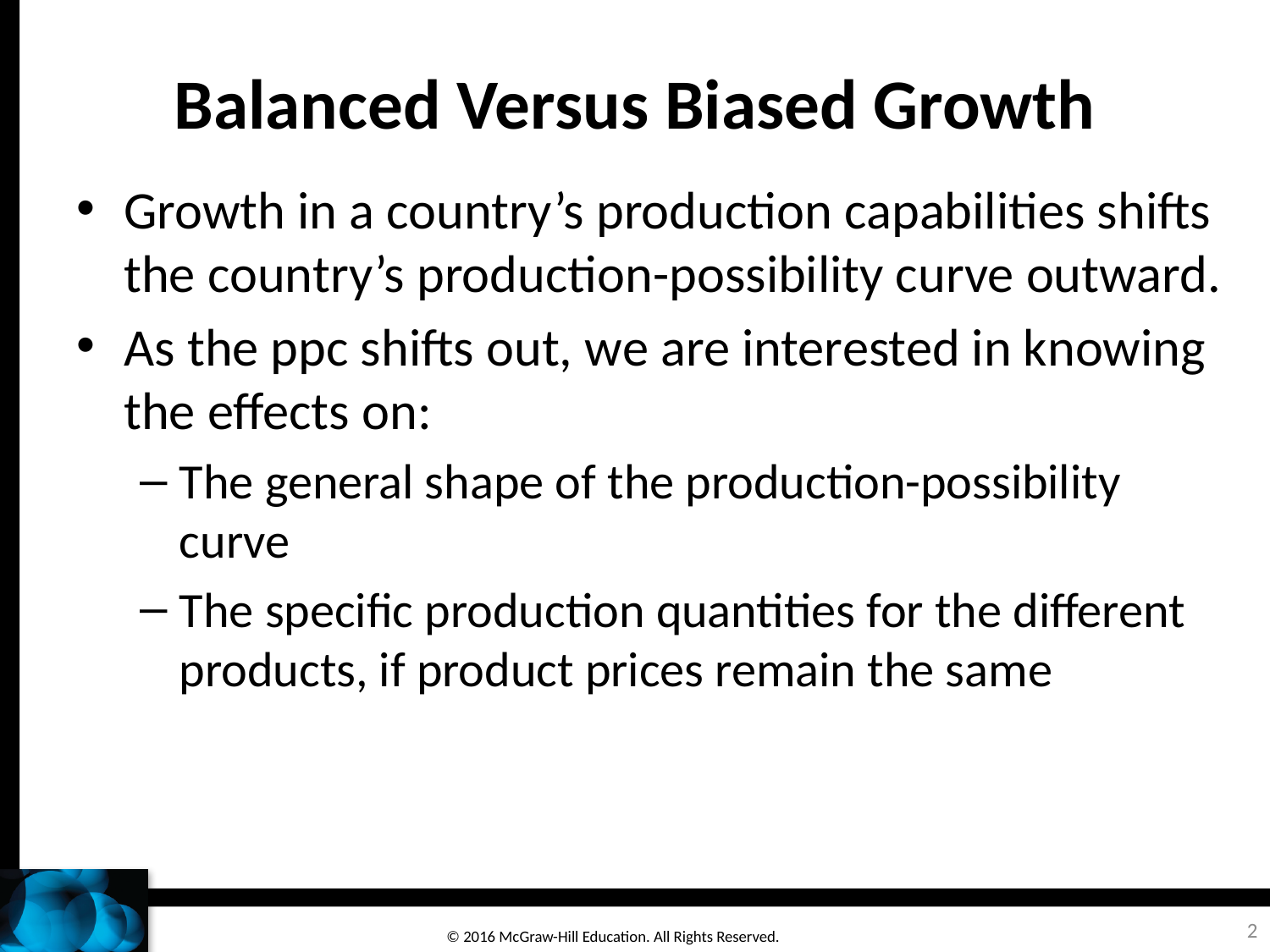

# Balanced Versus Biased Growth
Growth in a country’s production capabilities shifts the country’s production-possibility curve outward.
As the ppc shifts out, we are interested in knowing the effects on:
The general shape of the production-possibility curve
The specific production quantities for the different products, if product prices remain the same

2
© 2016 McGraw-Hill Education. All Rights Reserved.